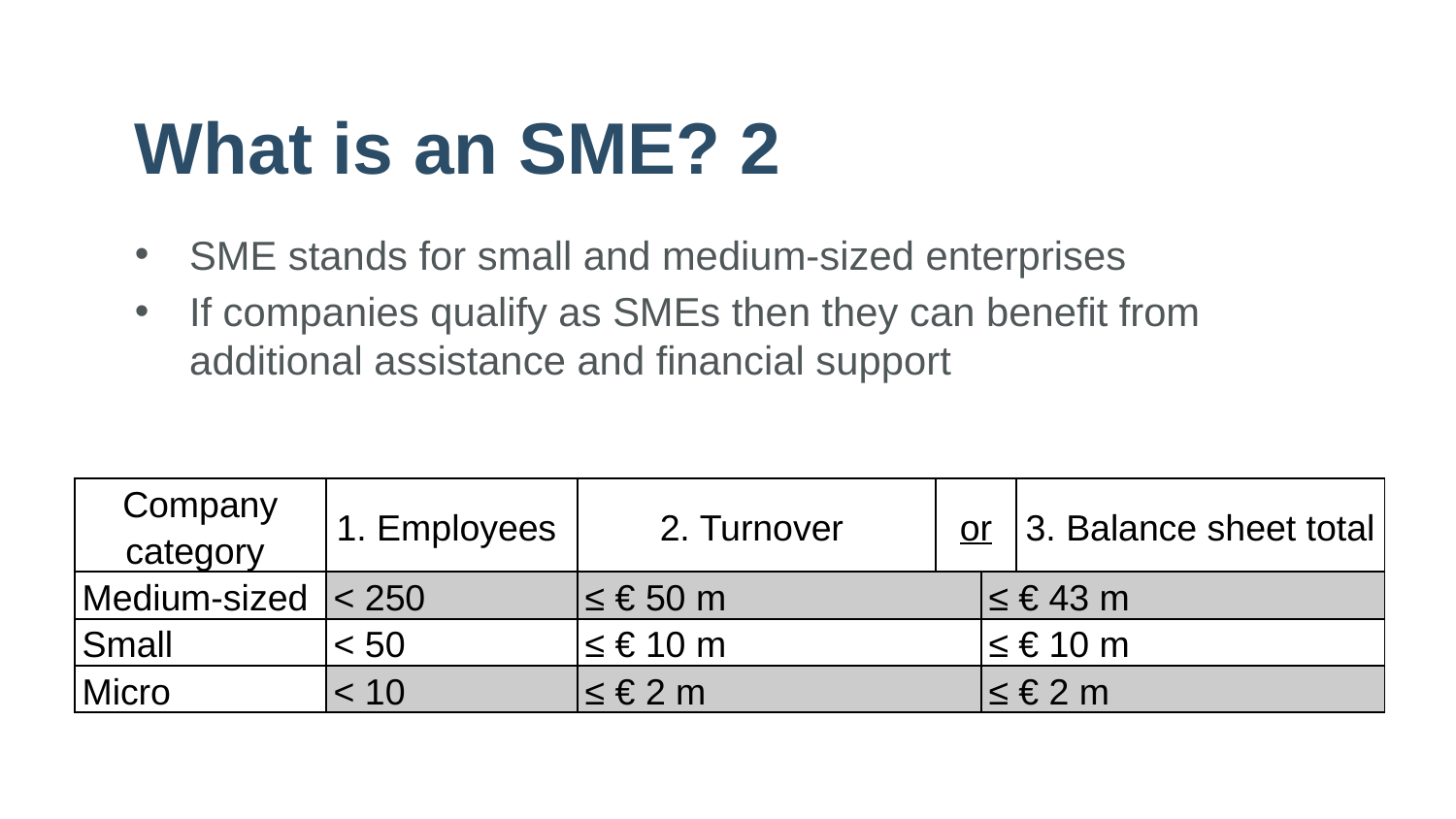

# What is an SME? 2
SME stands for small and medium-sized enterprises
If companies qualify as SMEs then they can benefit from additional assistance and financial support

| Company category | 1. Employees | 2. Turnover | or |  | 3. Balance sheet total |
| --- | --- | --- | --- | --- | --- |
| Medium-sized | < 250 | ≤ € 50 m |  | ≤ € 43 m |  |
| Small | < 50 | ≤ € 10 m |  | ≤ € 10 m |  |
| Micro | < 10 | ≤ € 2 m |  | ≤ € 2 m |  |